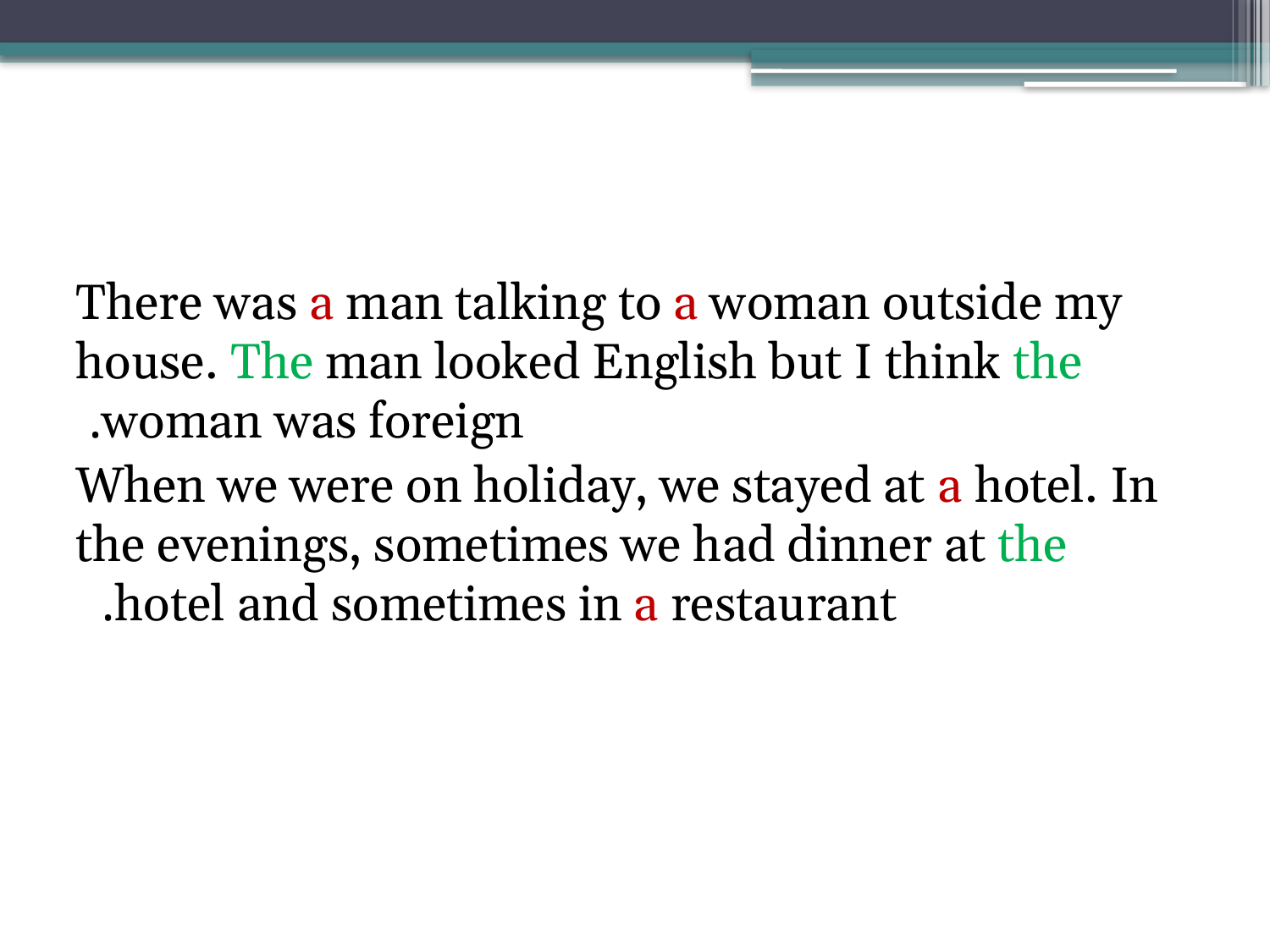

There was a man talking to a woman outside my house. The man looked English but I think the woman was foreign.
When we were on holiday, we stayed at a hotel. In the evenings, sometimes we had dinner at the hotel and sometimes in a restaurant.